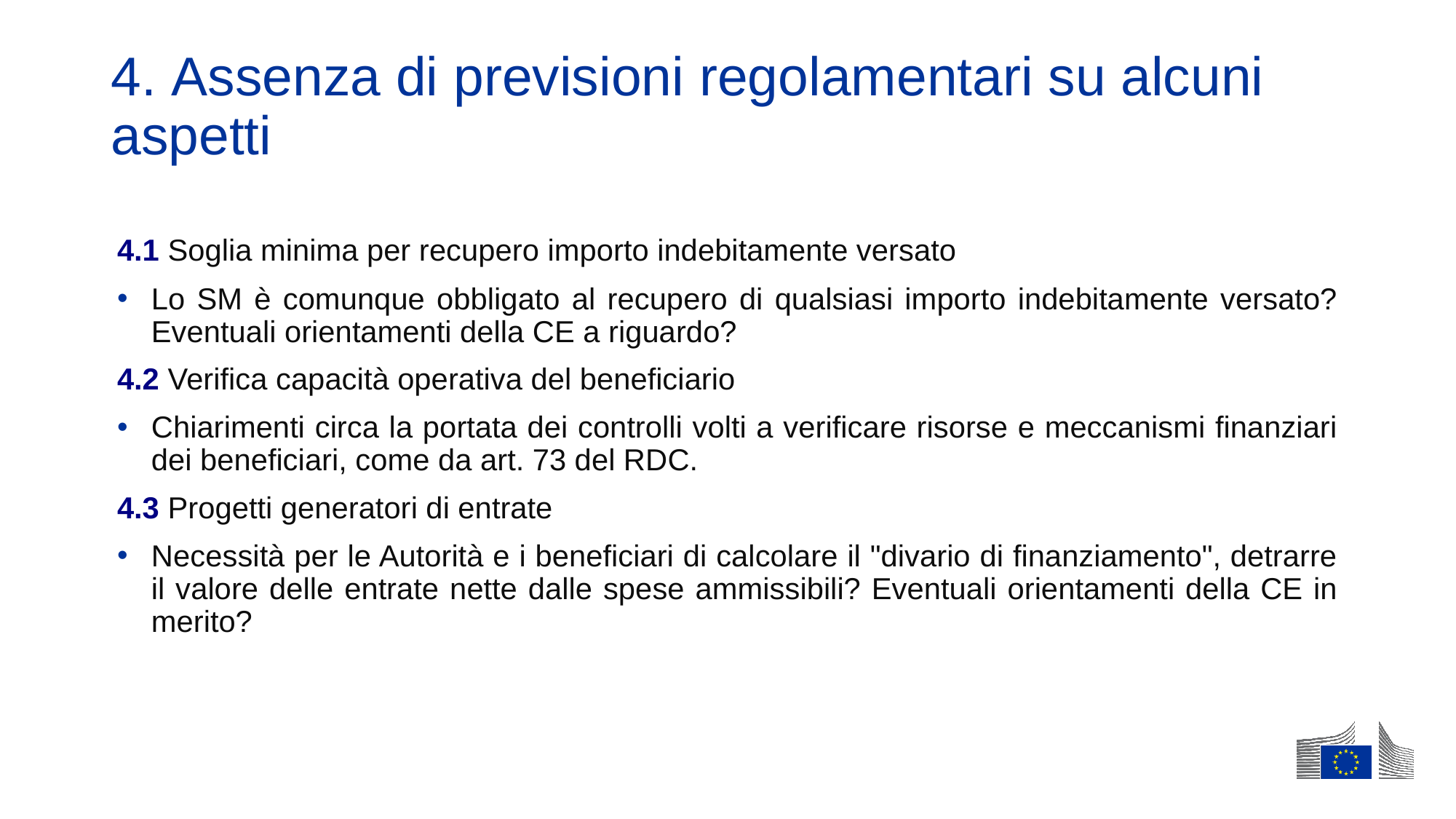

# 4. Assenza di previsioni regolamentari su alcuni aspetti
4.1 Soglia minima per recupero importo indebitamente versato
Lo SM è comunque obbligato al recupero di qualsiasi importo indebitamente versato? Eventuali orientamenti della CE a riguardo?
4.2 Verifica capacità operativa del beneficiario
Chiarimenti circa la portata dei controlli volti a verificare risorse e meccanismi finanziari dei beneficiari, come da art. 73 del RDC.
4.3 Progetti generatori di entrate
Necessità per le Autorità e i beneficiari di calcolare il "divario di finanziamento", detrarre il valore delle entrate nette dalle spese ammissibili? Eventuali orientamenti della CE in merito?